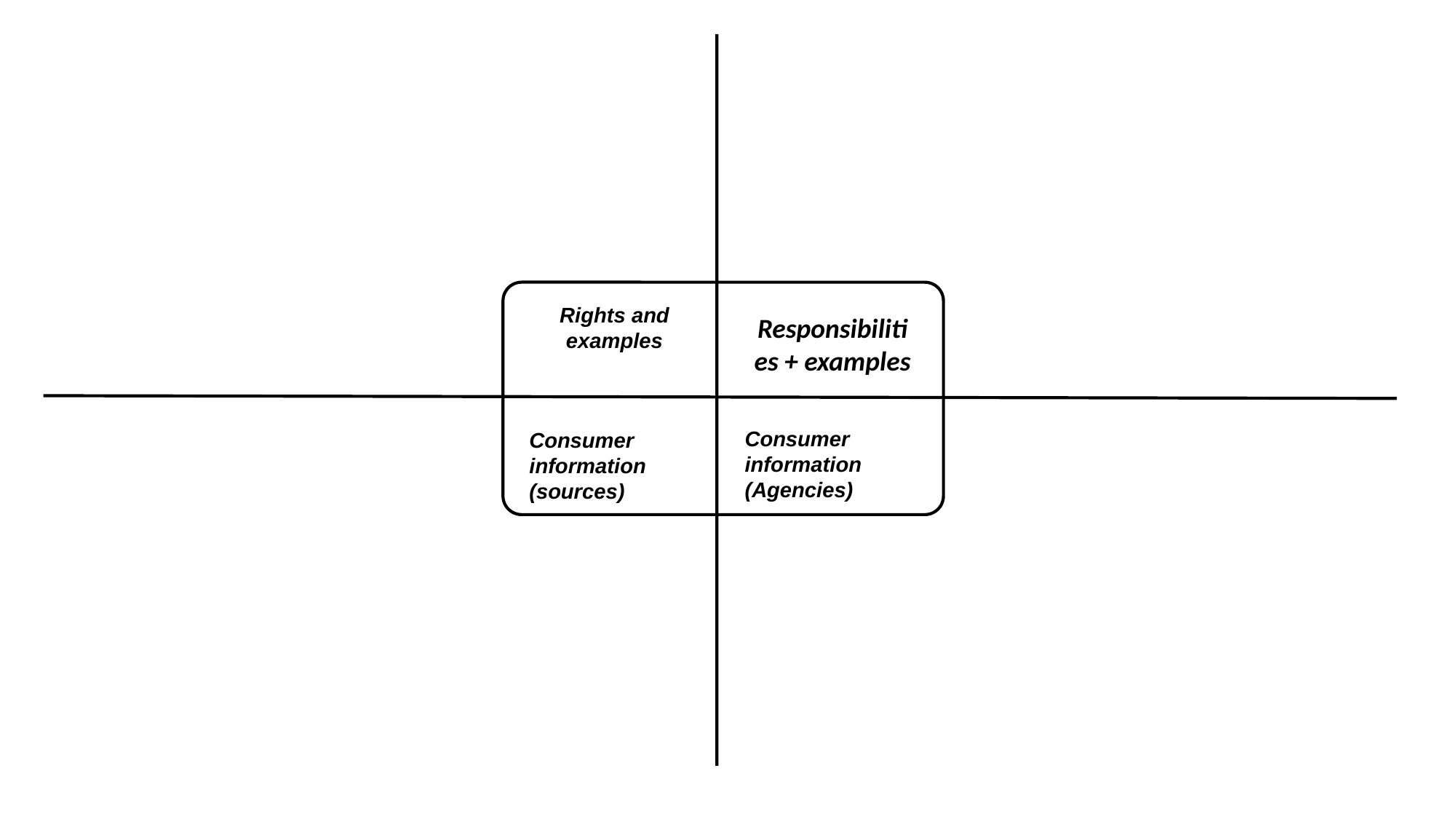

Rights and examples

Consumer information (Agencies)
Consumer information (sources)
Responsibilities + examples